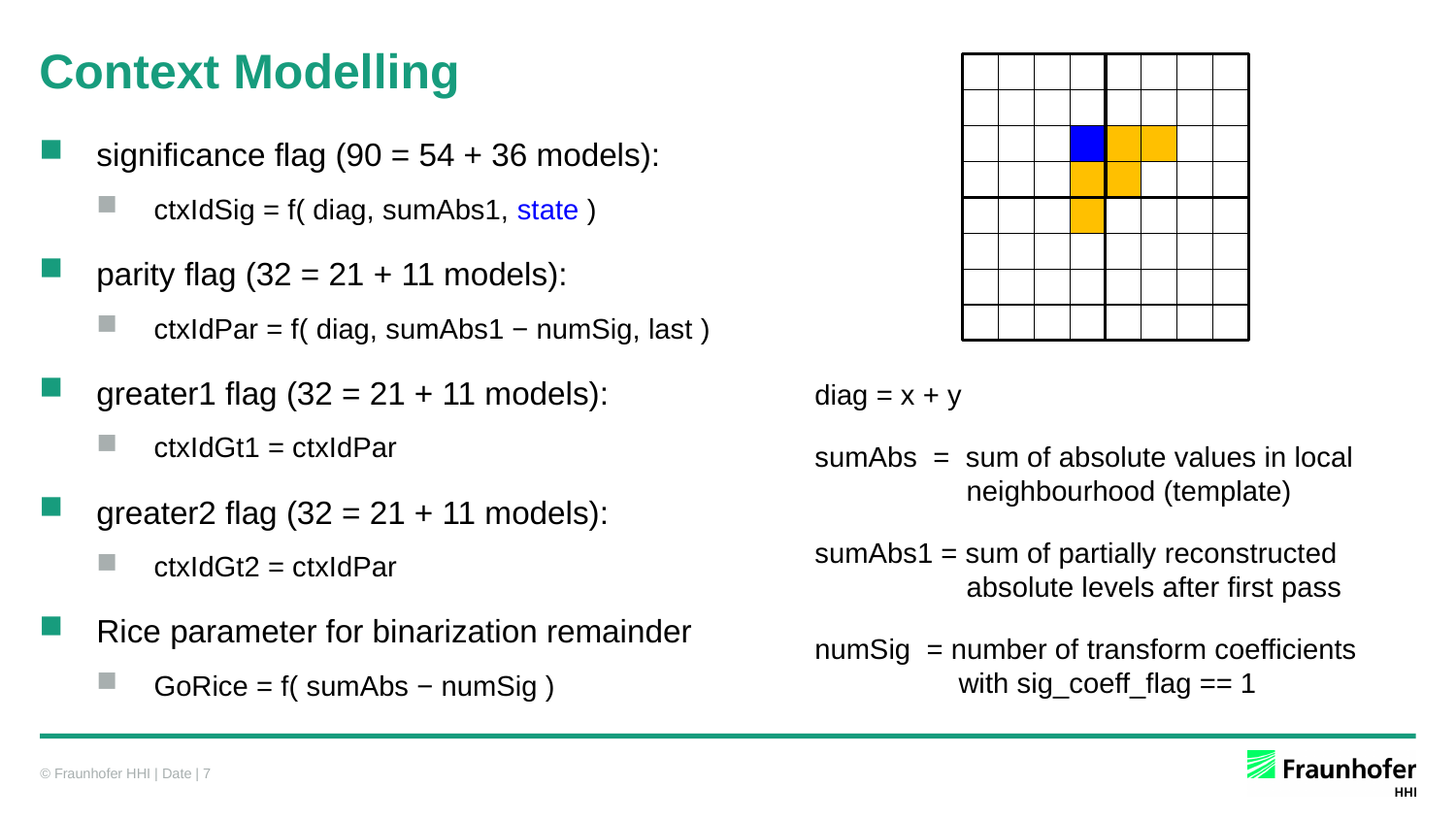

# Context Modelling

significance flag (90 = 54 + 36 models):
ctxIdSig = f( diag, sumAbs1, state )
parity flag (32 = 21 + 11 models):
ctxIdPar = f( diag, sumAbs1 − numSig, last )
greater1 flag (32 = 21 + 11 models):
ctxIdGt1 = ctxIdPar
greater2 flag (32 = 21 + 11 models):
ctxIdGt2 = ctxIdPar
Rice parameter for binarization remainder
GoRice = f( sumAbs − numSig )
diag = x + y
sumAbs  =  sum of absolute values in local
                   neighbourhood (template)
sumAbs1 = sum of partially reconstructed
                   absolute levels after first pass
numSig  = number of transform coefficients
                  with sig_coeff_flag == 1